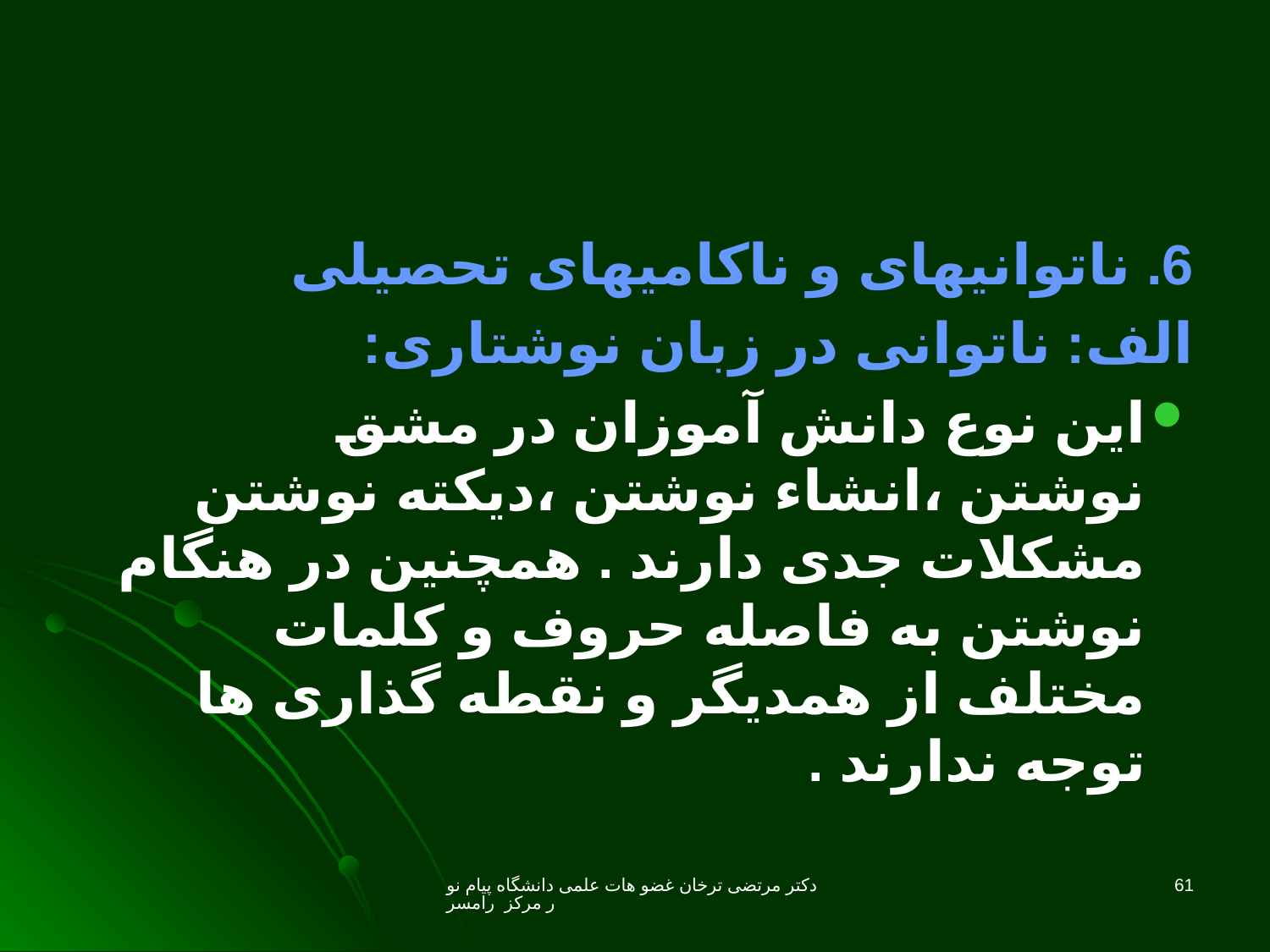

6. ناتوانیهای و ناکامیهای تحصیلی
الف: ناتوانی در زبان نوشتاری:
این نوع دانش آموزان در مشق نوشتن ،انشاء نوشتن ،دیکته نوشتن مشکلات جدی دارند . همچنین در هنگام نوشتن به فاصله حروف و کلمات مختلف از همدیگر و نقطه گذاری ها توجه ندارند .
دکتر مرتضی ترخان غضو هات علمی دانشگاه پیام نور مرکز رامسر
61